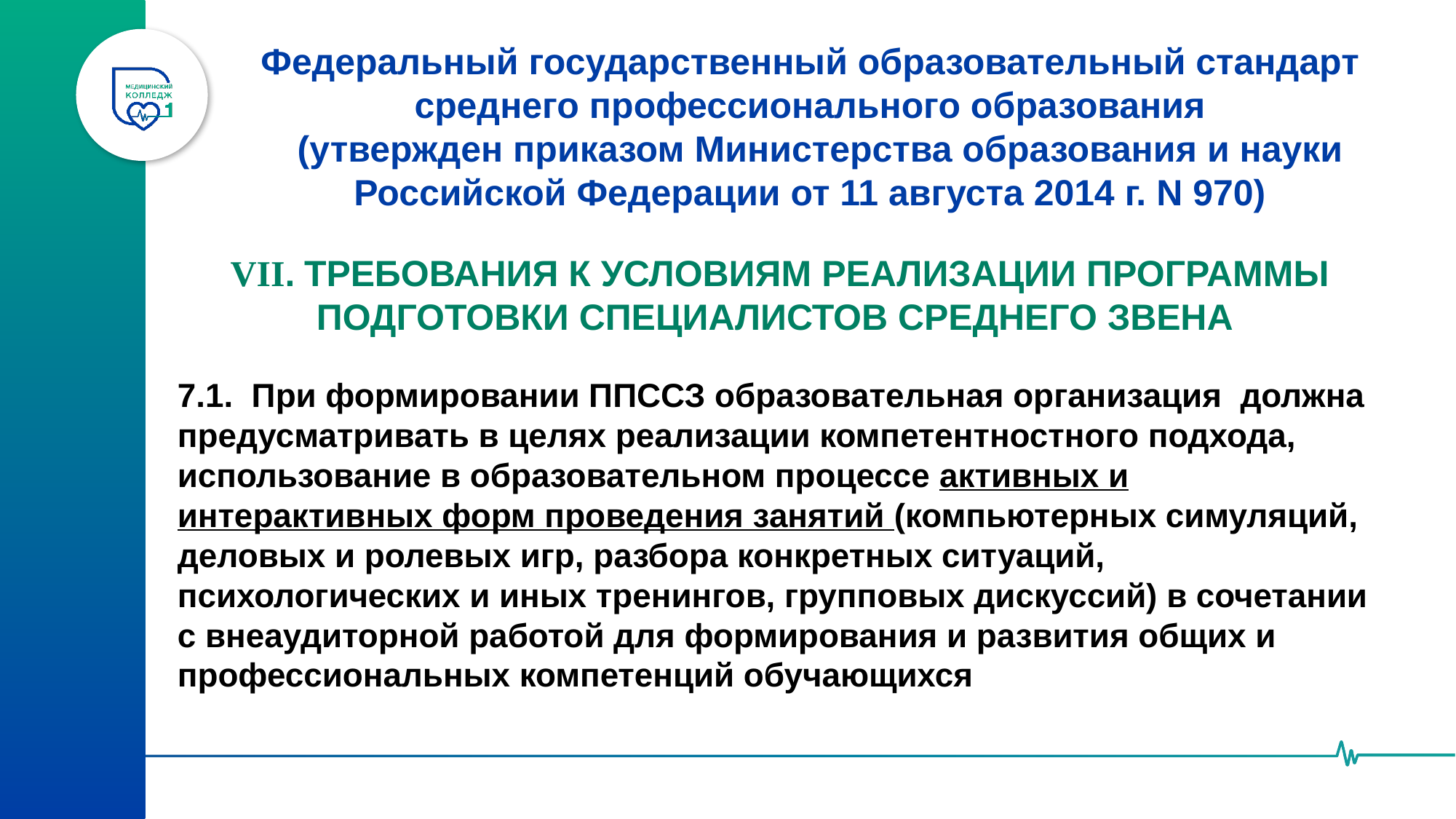

# Федеральный государственный образовательный стандарт среднего профессионального образования (утвержден приказом Министерства образования и науки Российской Федерации от 11 августа 2014 г. N 970)
VII. ТРЕБОВАНИЯ К УСЛОВИЯМ РЕАЛИЗАЦИИ ПРОГРАММЫ ПОДГОТОВКИ СПЕЦИАЛИСТОВ СРЕДНЕГО ЗВЕНА

7.1.  При формировании ППССЗ образовательная организация  должна предусматривать в целях реализации компетентностного подхода, использование в образовательном процессе активных и интерактивных форм проведения занятий (компьютерных симуляций, деловых и ролевых игр, разбора конкретных ситуаций, психологических и иных тренингов, групповых дискуссий) в сочетании с внеаудиторной работой для формирования и развития общих и профессиональных компетенций обучающихся